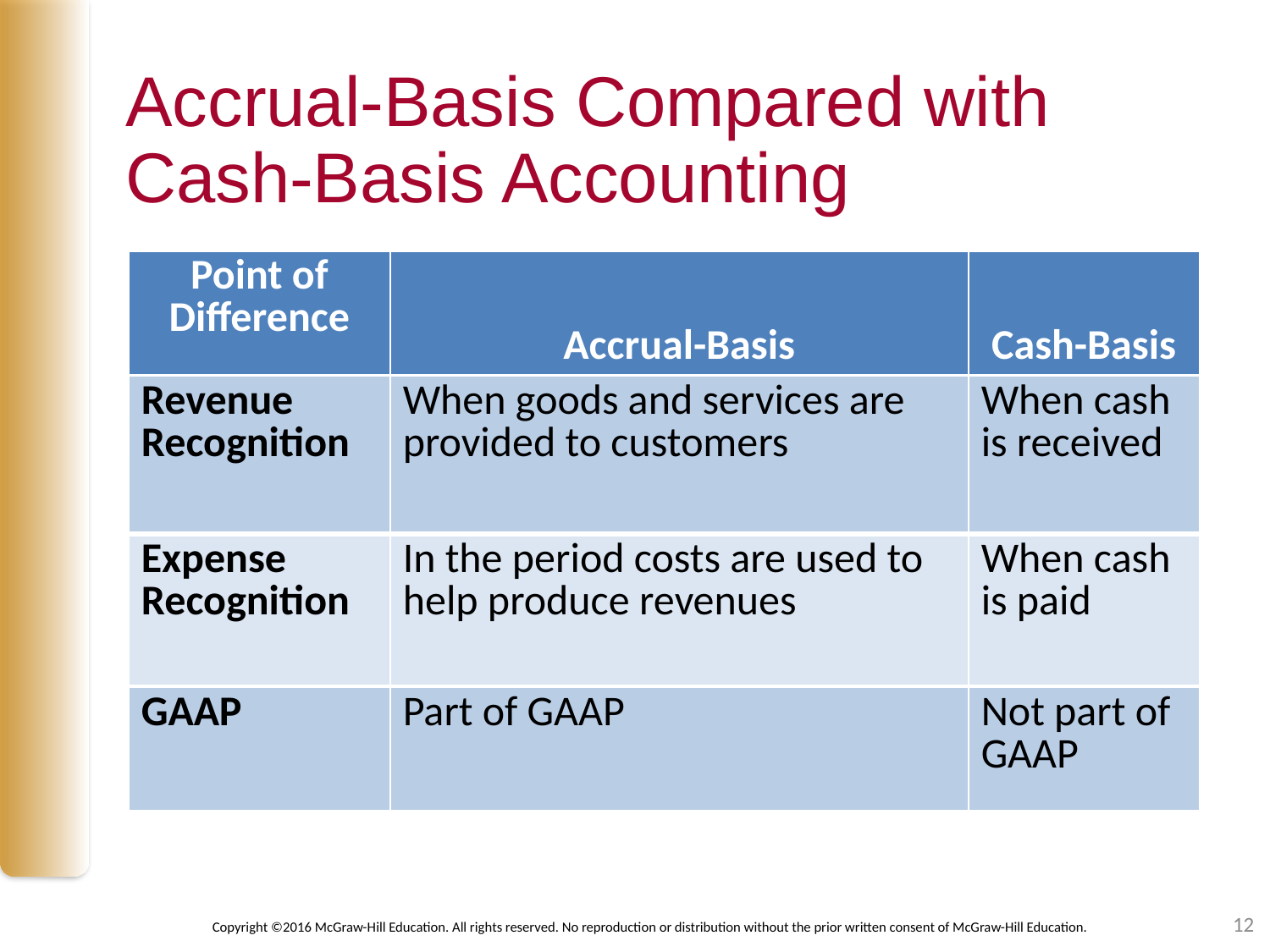

# Accrual-Basis Compared with Cash-Basis Accounting
| Point of Difference | Accrual-Basis | Cash-Basis |
| --- | --- | --- |
| Revenue Recognition | When goods and services are provided to customers | When cash is received |
| --- | --- | --- |
| Expense Recognition | In the period costs are used to help produce revenues | When cash is paid |
| --- | --- | --- |
| GAAP | Part of GAAP | Not part of GAAP |
| --- | --- | --- |
12
Copyright ©2016 McGraw-Hill Education. All rights reserved. No reproduction or distribution without the prior written consent of McGraw-Hill Education.